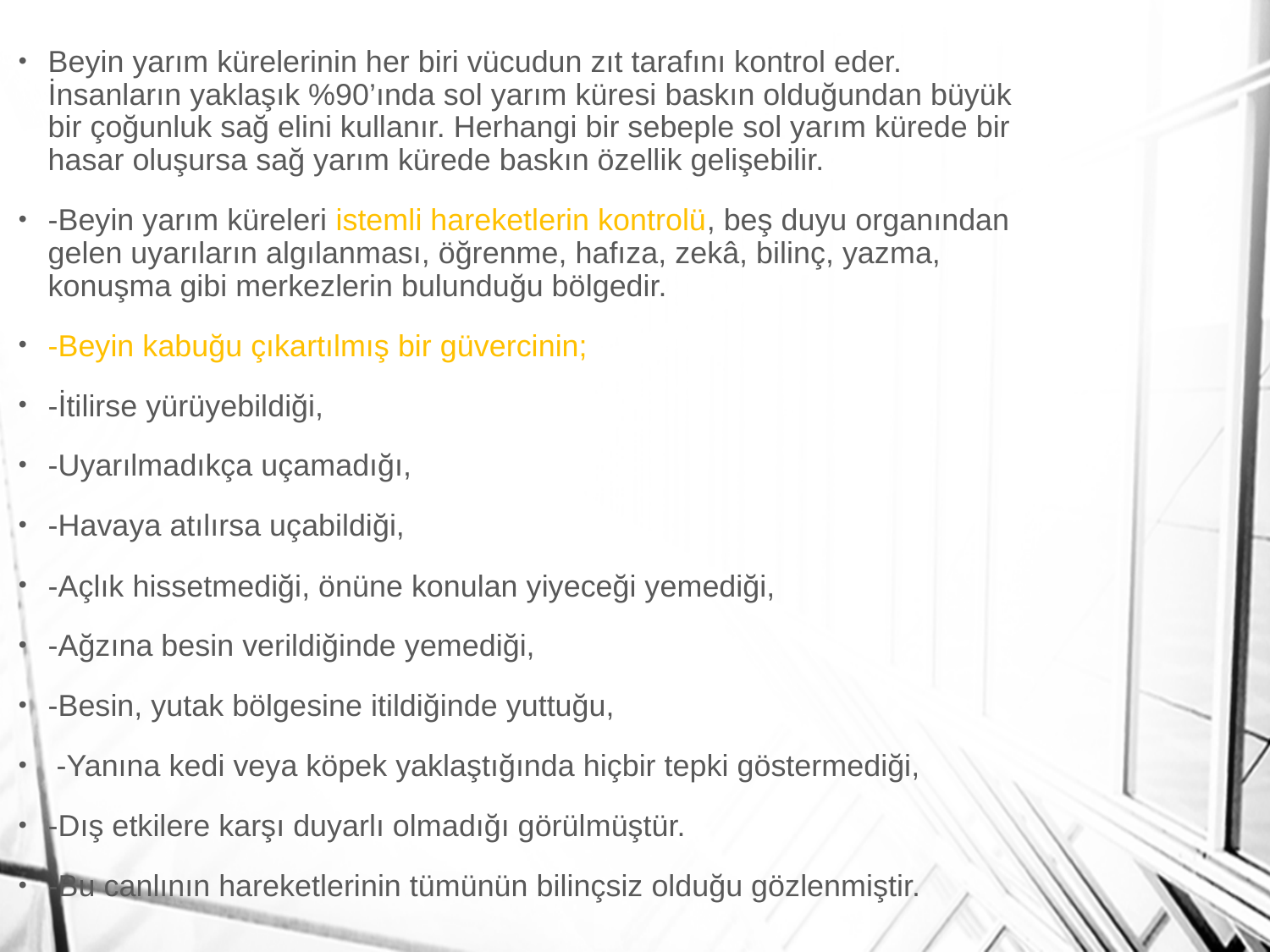

Beyin yarım kürelerinin her biri vücudun zıt tarafını kontrol eder. İnsanların yaklaşık %90’ında sol yarım küresi baskın olduğundan büyük bir çoğunluk sağ elini kullanır. Herhangi bir sebeple sol yarım kürede bir hasar oluşursa sağ yarım kürede baskın özellik gelişebilir.
-Beyin yarım küreleri istemli hareketlerin kontrolü, beş duyu organından gelen uyarıların algılanması, öğrenme, hafıza, zekâ, bilinç, yazma, konuşma gibi merkezlerin bulunduğu bölgedir.
-Beyin kabuğu çıkartılmış bir güvercinin;
-İtilirse yürüyebildiği,
-Uyarılmadıkça uçamadığı,
-Havaya atılırsa uçabildiği,
-Açlık hissetmediği, önüne konulan yiyeceği yemediği,
-Ağzına besin verildiğinde yemediği,
-Besin, yutak bölgesine itildiğinde yuttuğu,
 -Yanına kedi veya köpek yaklaştığında hiçbir tepki göstermediği,
-Dış etkilere karşı duyarlı olmadığı görülmüştür.
-Bu canlının hareketlerinin tümünün bilinçsiz olduğu gözlenmiştir.